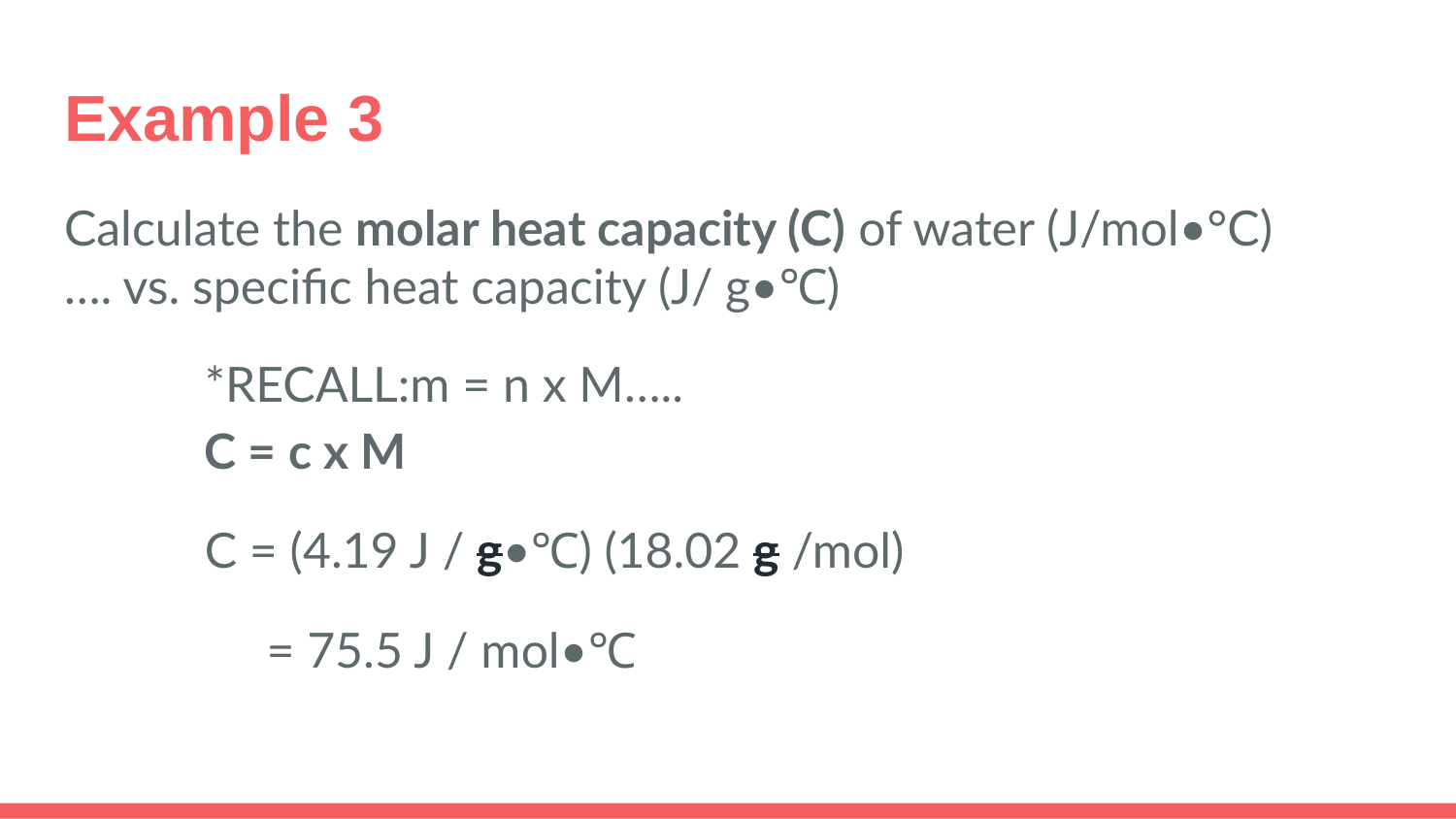

# Example 3
Calculate the molar heat capacity (C) of water (J/mol•°C)
…. vs. specific heat capacity (J/ g•℃)
*RECALL:m = n x M…..
C = c x M
C = (4.19 J / g•℃) (18.02 g /mol)
     = 75.5 J / mol•℃